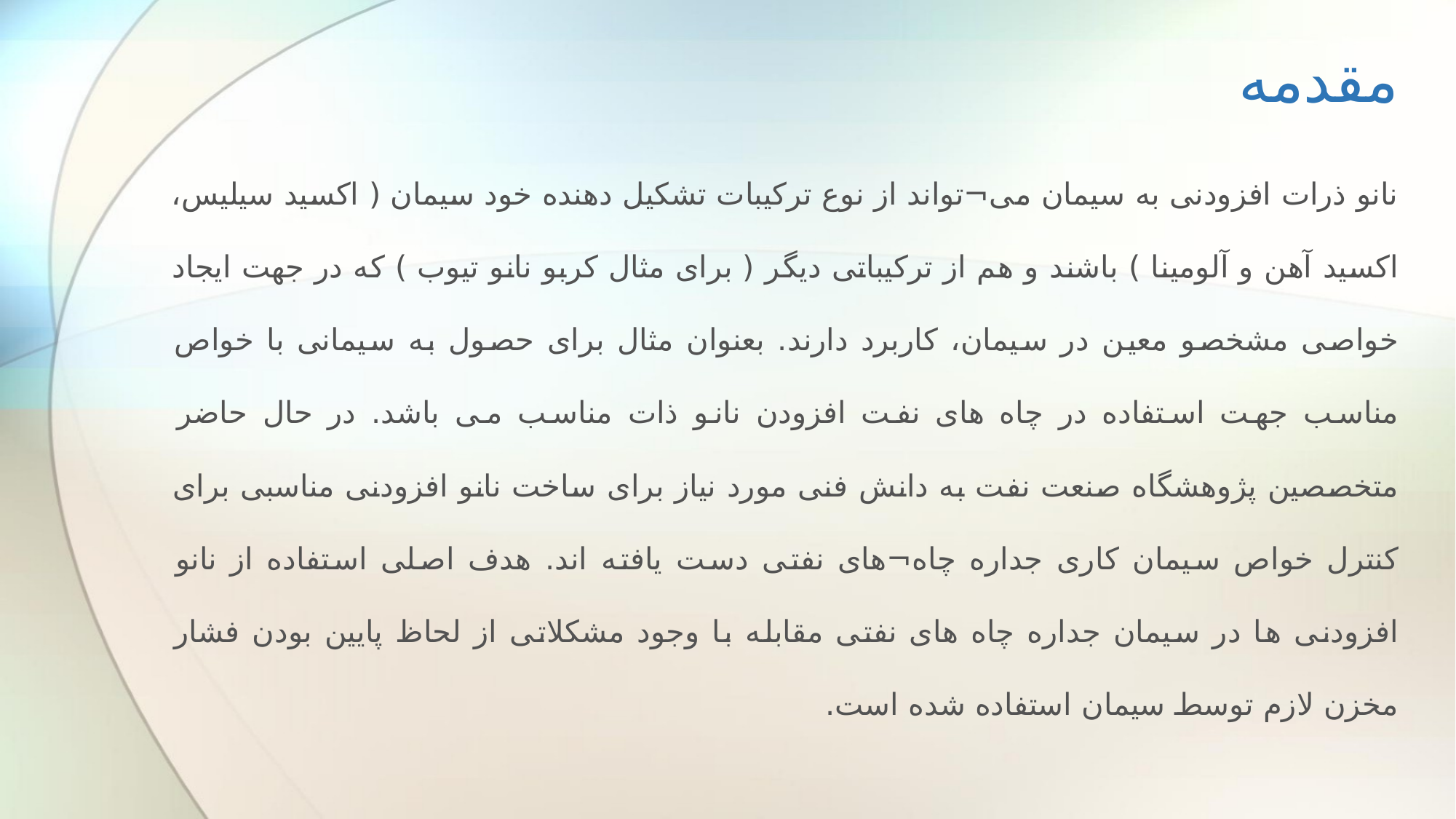

# مقدمه
نانو ذرات افزودنی به سیمان می¬تواند از نوع ترکیبات تشکیل دهنده خود سیمان ( اکسید سیلیس، اکسید آهن و آلومینا ) باشند و هم از ترکیباتی دیگر ( برای مثال کربو نانو تیوب ) که در جهت ایجاد خواصی مشخصو معین در سیمان، کاربرد دارند. بعنوان مثال برای حصول به سیمانی با خواص مناسب جهت استفاده در چاه های نفت افزودن نانو ذات مناسب می باشد. در حال حاضر متخصصین پژوهشگاه صنعت نفت به دانش فنی مورد نیاز برای ساخت نانو افزودنی مناسبی برای کنترل خواص سیمان کاری جداره چاه¬های نفتی دست یافته اند. هدف اصلی استفاده از نانو افزودنی ها در سیمان جداره چاه های نفتی مقابله با وجود مشکلاتی از لحاظ پایین بودن فشار مخزن لازم توسط سیمان استفاده شده است.